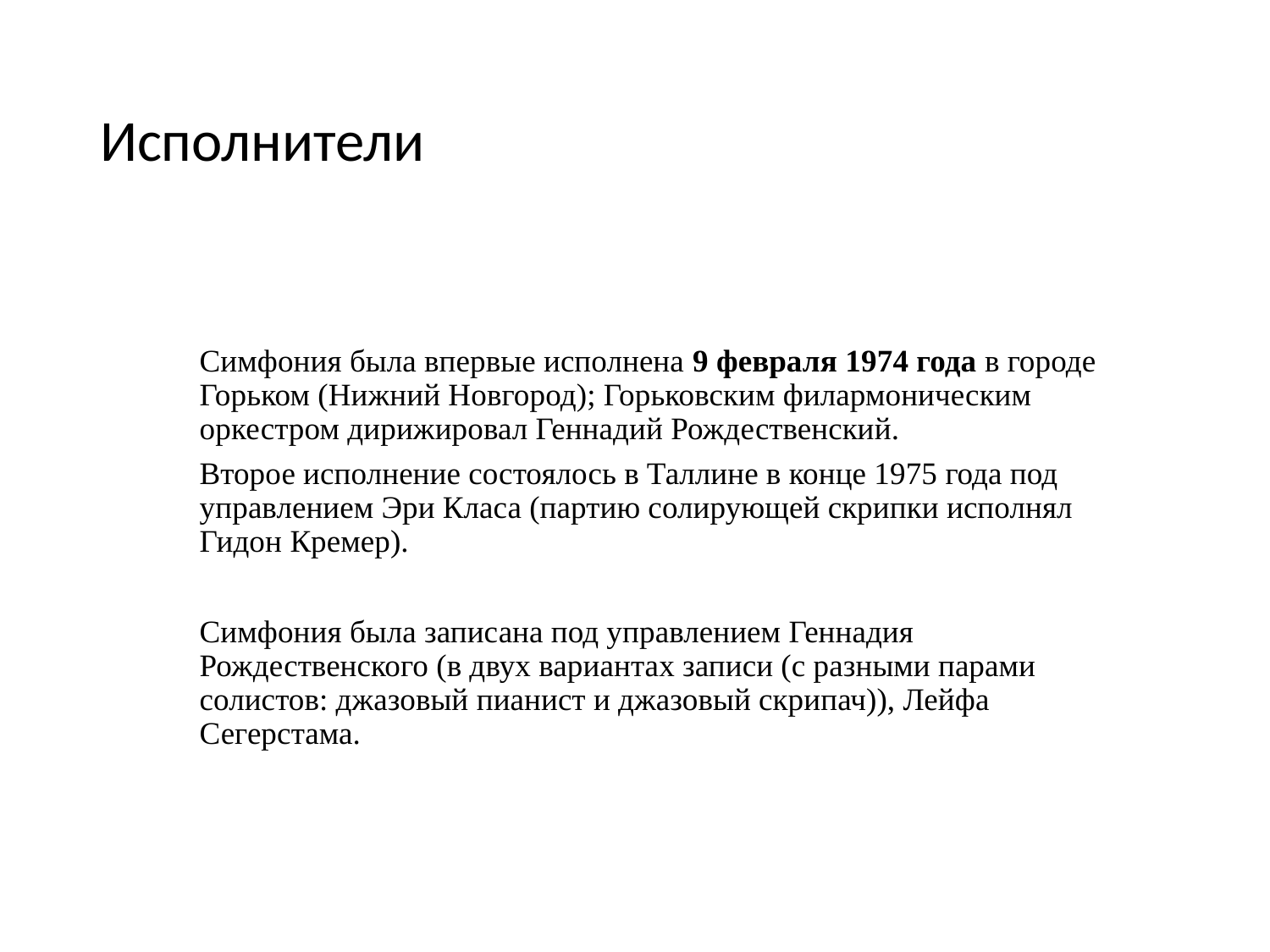

# Исполнители
Симфония была впервые исполнена 9 февраля 1974 года в городе Горьком (Нижний Новгород); Горьковским филармоническим оркестром дирижировал Геннадий Рождественский.
Второе исполнение состоялось в Таллине в конце 1975 года под управлением Эри Класа (партию солирующей скрипки исполнял Гидон Кремер).

Симфония была записана под управлением Геннадия Рождественского (в двух вариантах записи (с разными парами солистов: джазовый пианист и джазовый скрипач)), Лейфа Сегерстама.